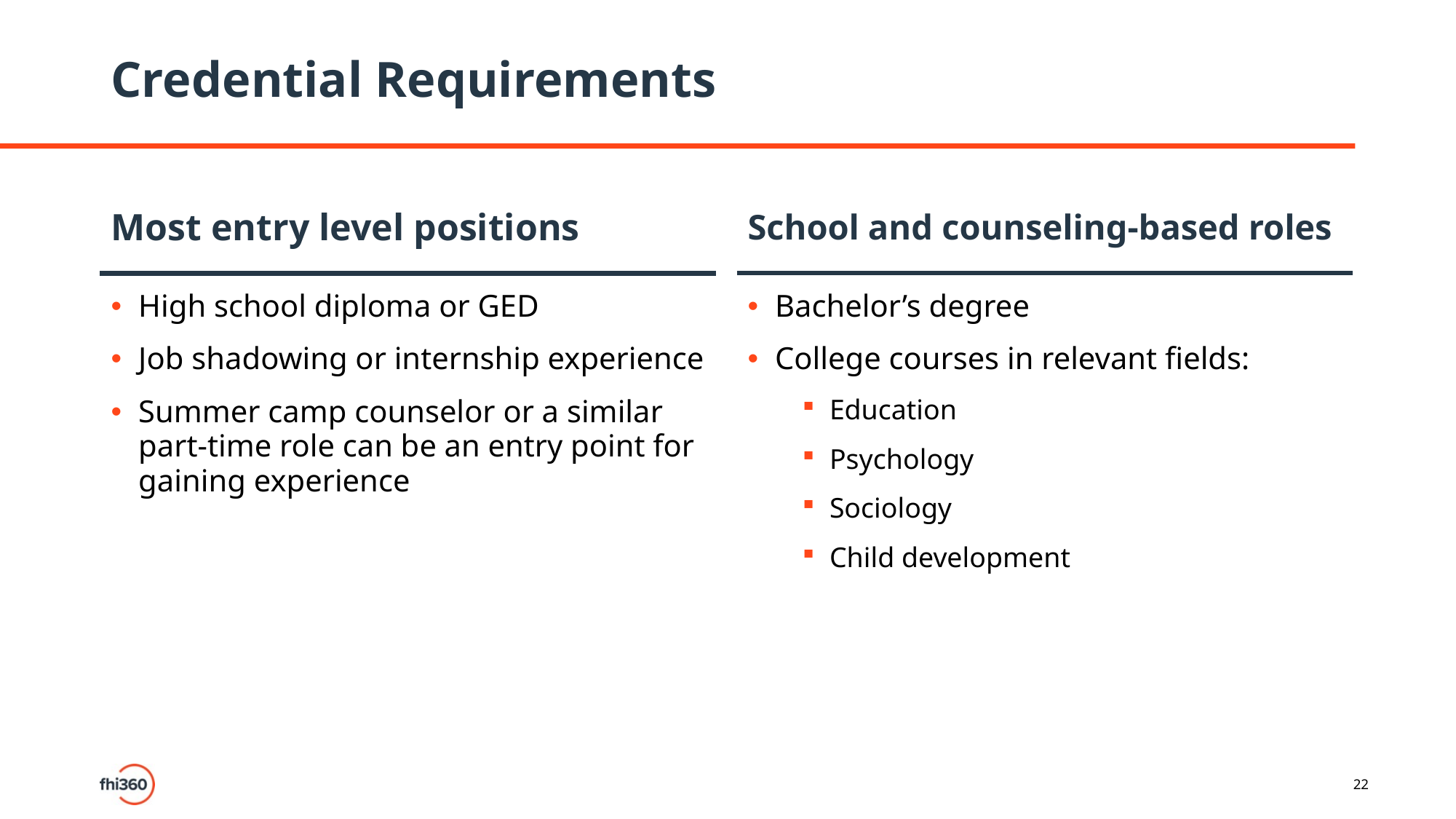

# Credential Requirements
Most entry level positions
School and counseling-based roles
High school diploma or GED
Job shadowing or internship experience
Summer camp counselor or a similar part-time role can be an entry point for gaining experience
Bachelor’s degree
College courses in relevant fields:
Education
Psychology
Sociology
Child development